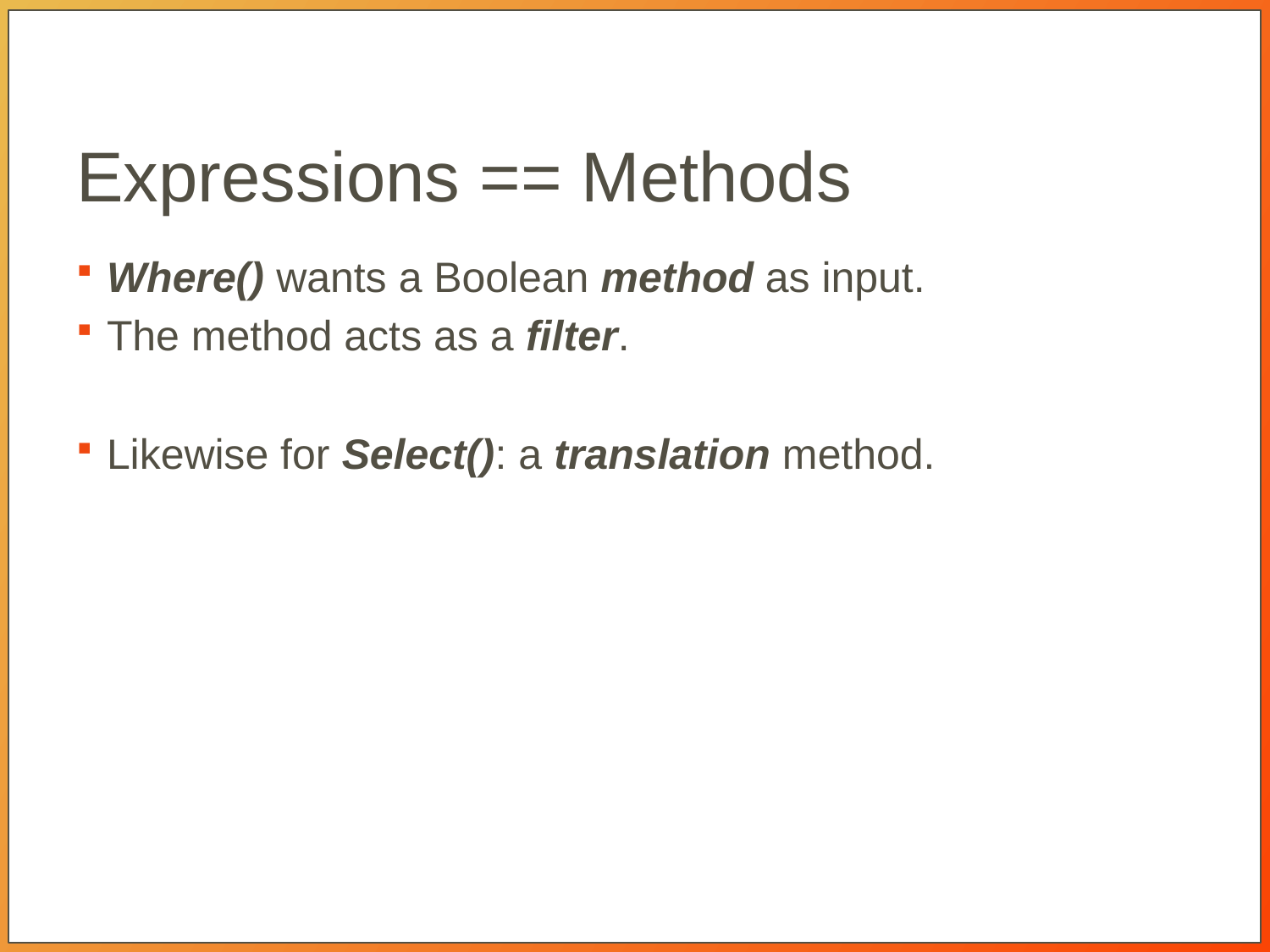

# Expressions == Methods
Where() wants a Boolean method as input.
The method acts as a filter.

Likewise for Select(): a translation method.